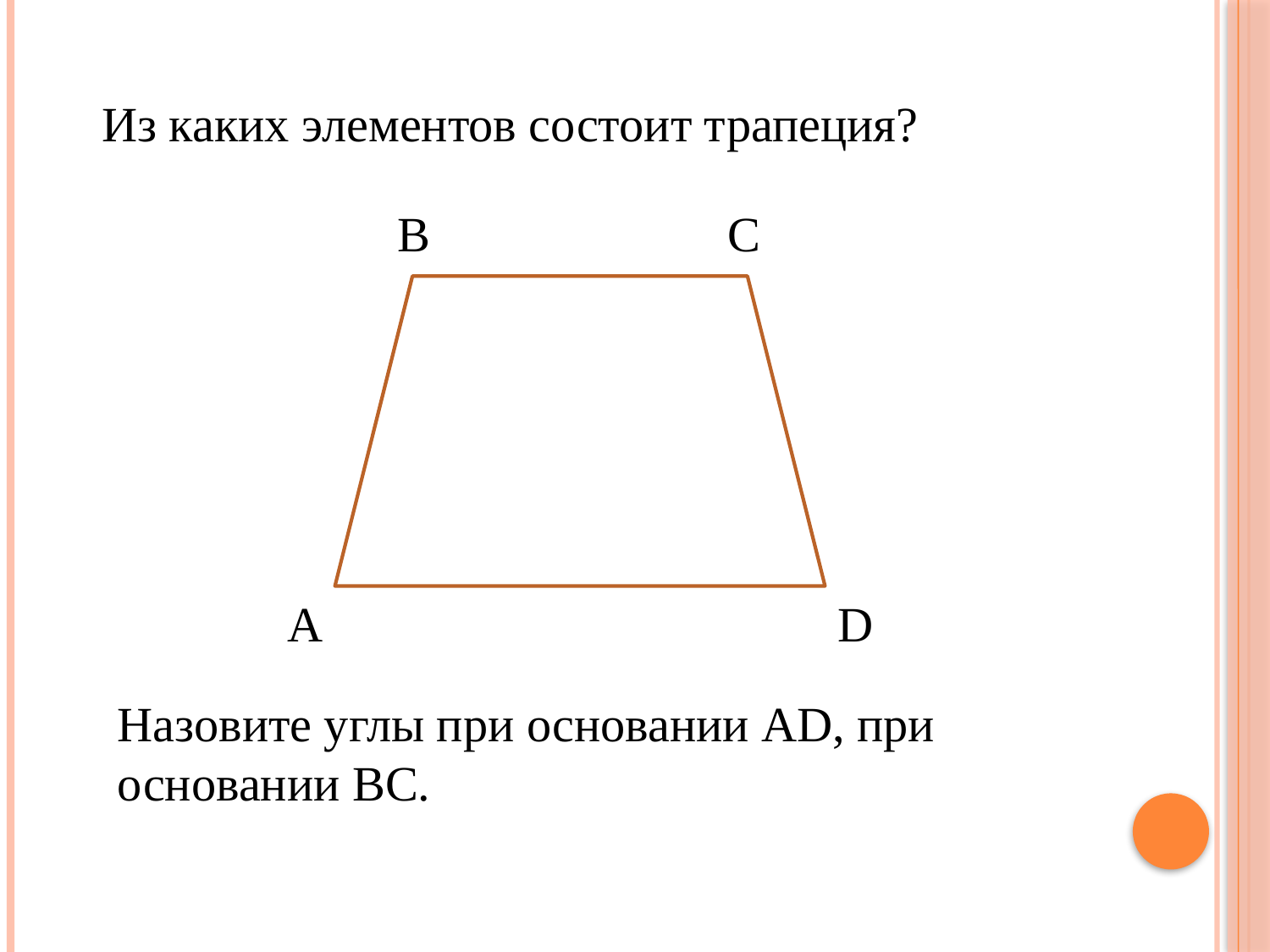

Из каких элементов состоит трапеция?
В
С
А
D

Назовите углы при основании AD, при основании BC.